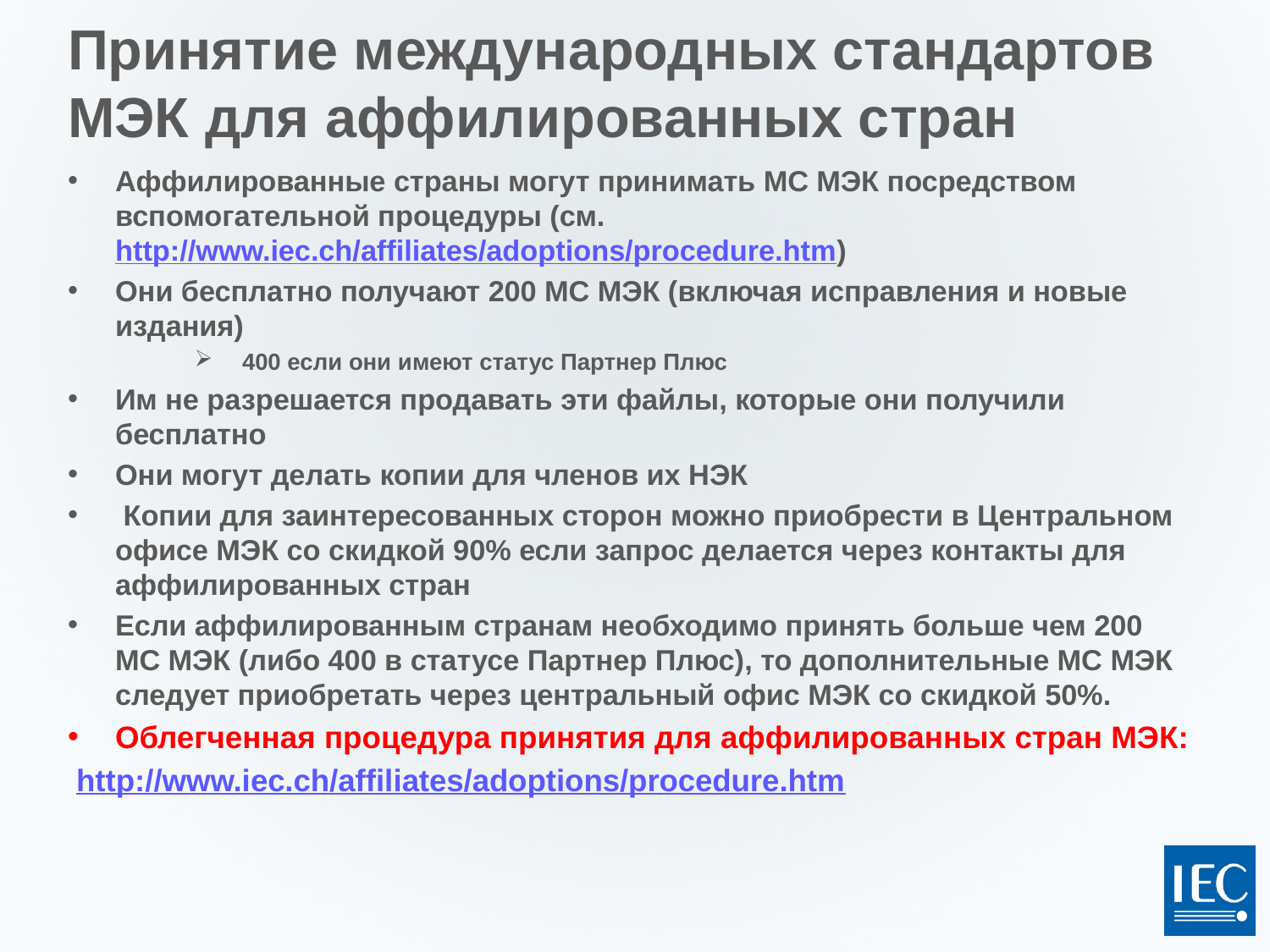

# Принятие международных стандартов МЭК для аффилированных стран
Аффилированные страны могут принимать МС МЭК посредством вспомогательной процедуры (см. http://www.iec.ch/affiliates/adoptions/procedure.htm)
Они бесплатно получают 200 МС МЭК (включая исправления и новые издания)
400 если они имеют статус Партнер Плюс
Им не разрешается продавать эти файлы, которые они получили бесплатно
Они могут делать копии для членов их НЭК
 Копии для заинтересованных сторон можно приобрести в Центральном офисе МЭК со скидкой 90% если запрос делается через контакты для аффилированных стран
Если аффилированным странам необходимо принять больше чем 200 МС МЭК (либо 400 в статусе Партнер Плюс), то дополнительные МС МЭК следует приобретать через центральный офис МЭК со скидкой 50%.
Облегченная процедура принятия для аффилированных стран МЭК:
 http://www.iec.ch/affiliates/adoptions/procedure.htm